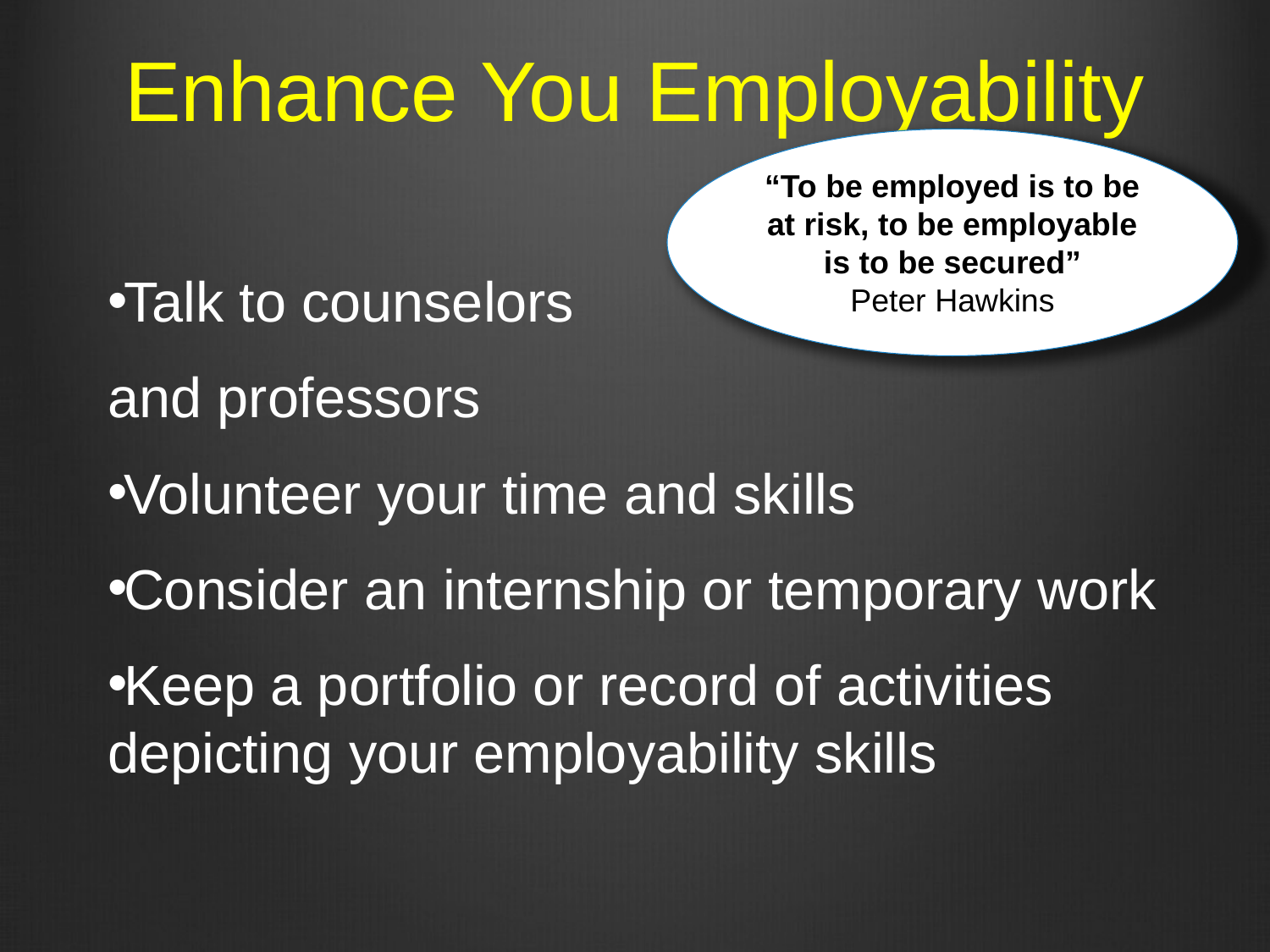

# Enhance You Employability
“To be employed is to be at risk, to be employable is to be secured”
Peter Hawkins
Talk to counselors
and professors
Volunteer your time and skills
Consider an internship or temporary work
Keep a portfolio or record of activities depicting your employability skills